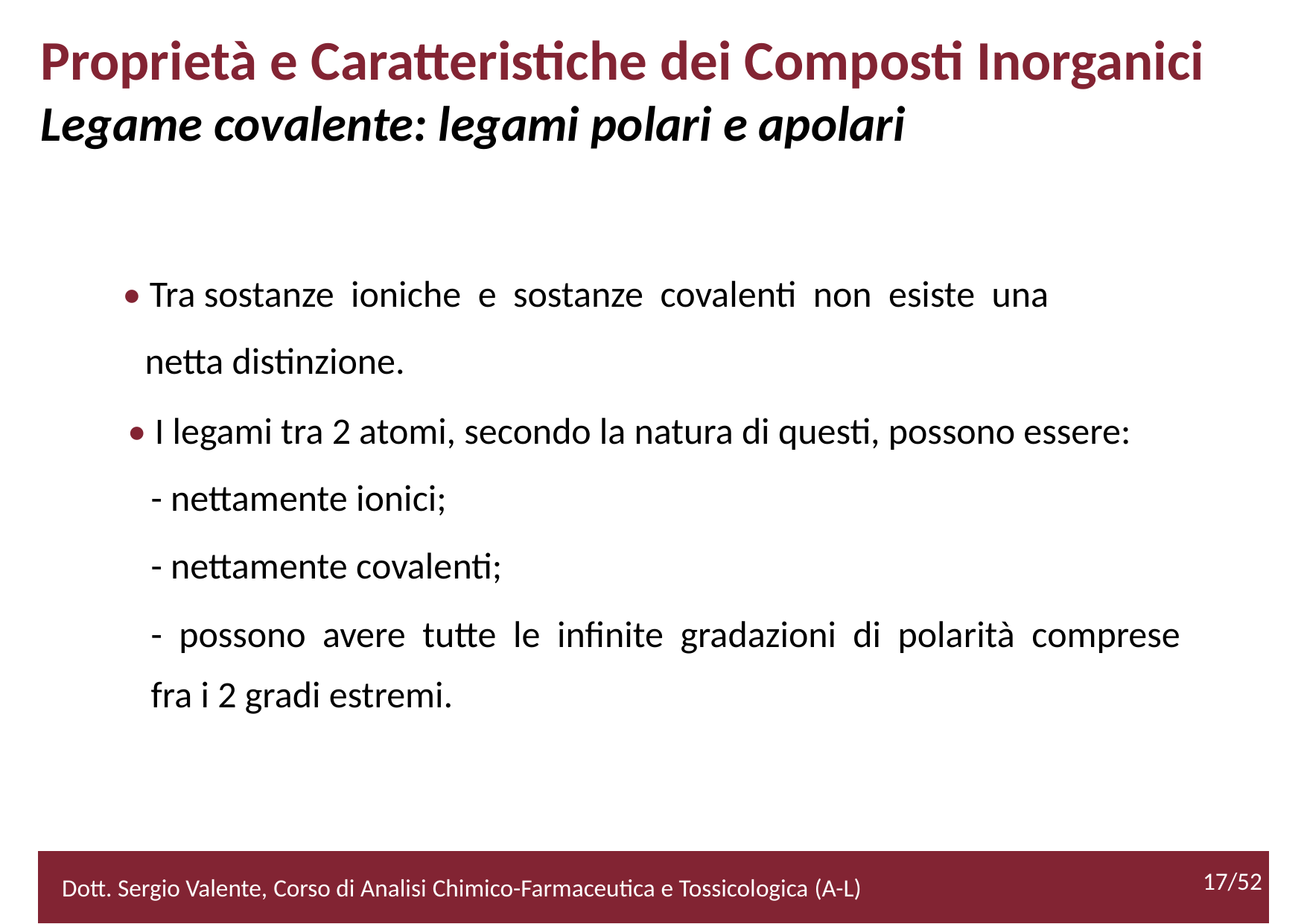

Proprietà e Caratteristiche dei Composti Inorganici
Legame covalente: legami polari e apolari
• Tra sostanze  ioniche  e  sostanze  covalenti  non  esiste  una  netta distinzione.

• I legami tra 2 atomi, secondo la natura di questi, possono essere:

	- nettamente ionici;

	- nettamente covalenti;

	-  possono  avere  tutte  le  infinite  gradazioni  di  polarità  comprese

	fra i 2 gradi estremi.

17/52
Dott. Sergio Valente, Corso di Analisi Chimico-Farmaceutica e Tossicologica (A-L)